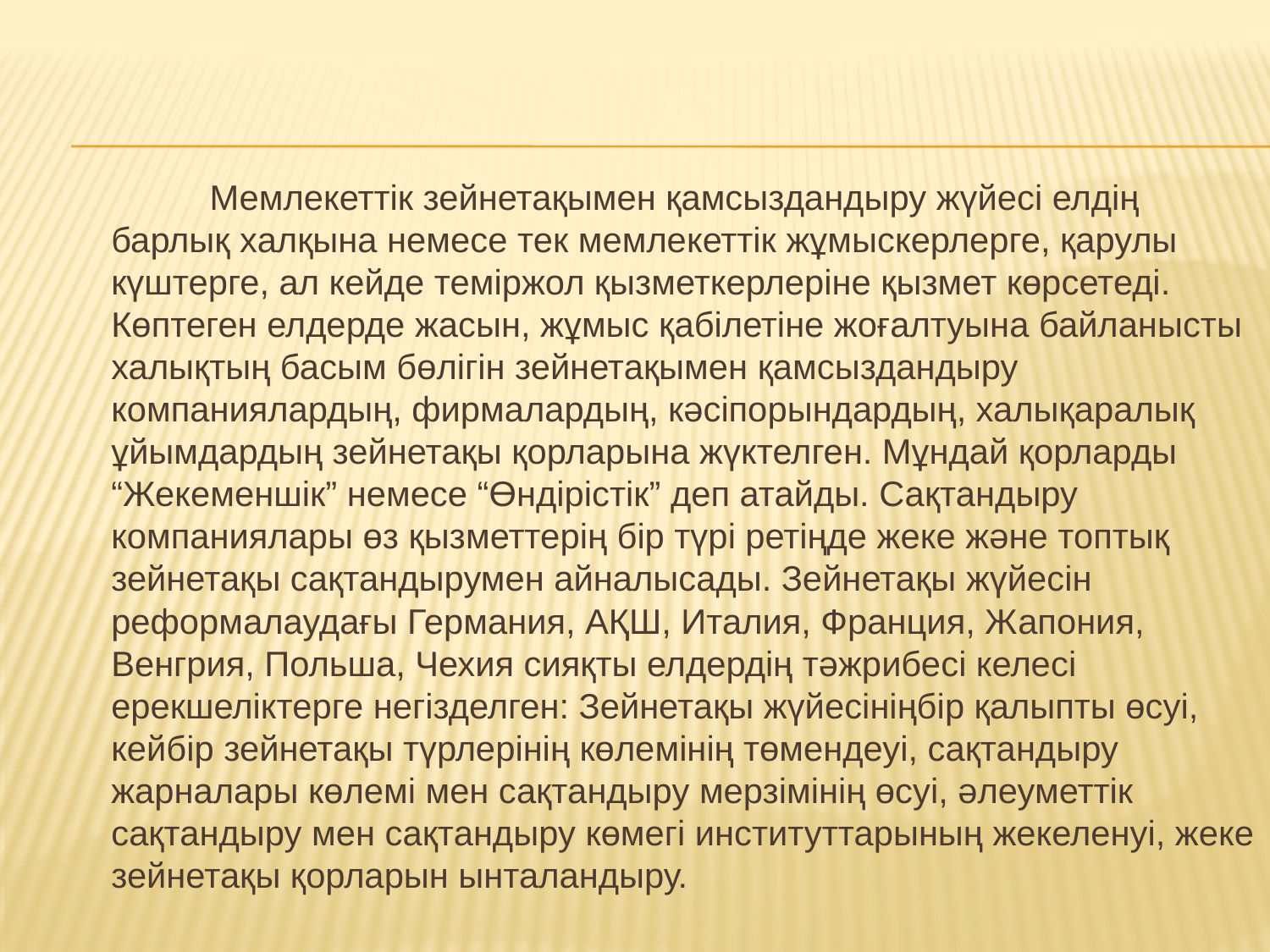

Мемлекеттік зейнетақымен қамсыздандыру жүйесі елдің барлық халқына немесе тек мемлекеттік жұмыскерлерге, қарулы күштерге, ал кейде теміржол қызметкерлеріне қызмет көрсетеді. Көптеген елдерде жасын, жұмыс қабілетіне жоғалтуына байланысты халықтың басым бөлігін зейнетақымен қамсыздандыру компаниялардың, фирмалардың, кәсіпорындардың, халықаралық ұйымдардың зейнетақы қорларына жүктелген. Мұндай қорларды “Жекеменшік” немесе “Өндірістік” деп атайды. Сақтандыру компаниялары өз қызметтерің бір түрі ретіңде жеке және топтық зейнетақы сақтандырумен айналысады. Зейнетақы жүйесін реформалаудағы Германия, АҚШ, Италия, Франция, Жапония, Венгрия, Польша, Чехия сияқты елдердің тәжрибесі келесі ерекшеліктерге негізделген: Зейнетақы жүйесініңбір қалыпты өсуі, кейбір зейнетақы түрлерінің көлемінің төмендеуі, сақтандыру жарналары көлемі мен сақтандыру мерзімінің өсуі, әлеуметтік сақтандыру мен сақтандыру көмегі институттарының жекеленуі, жеке зейнетақы қорларын ынталандыру.